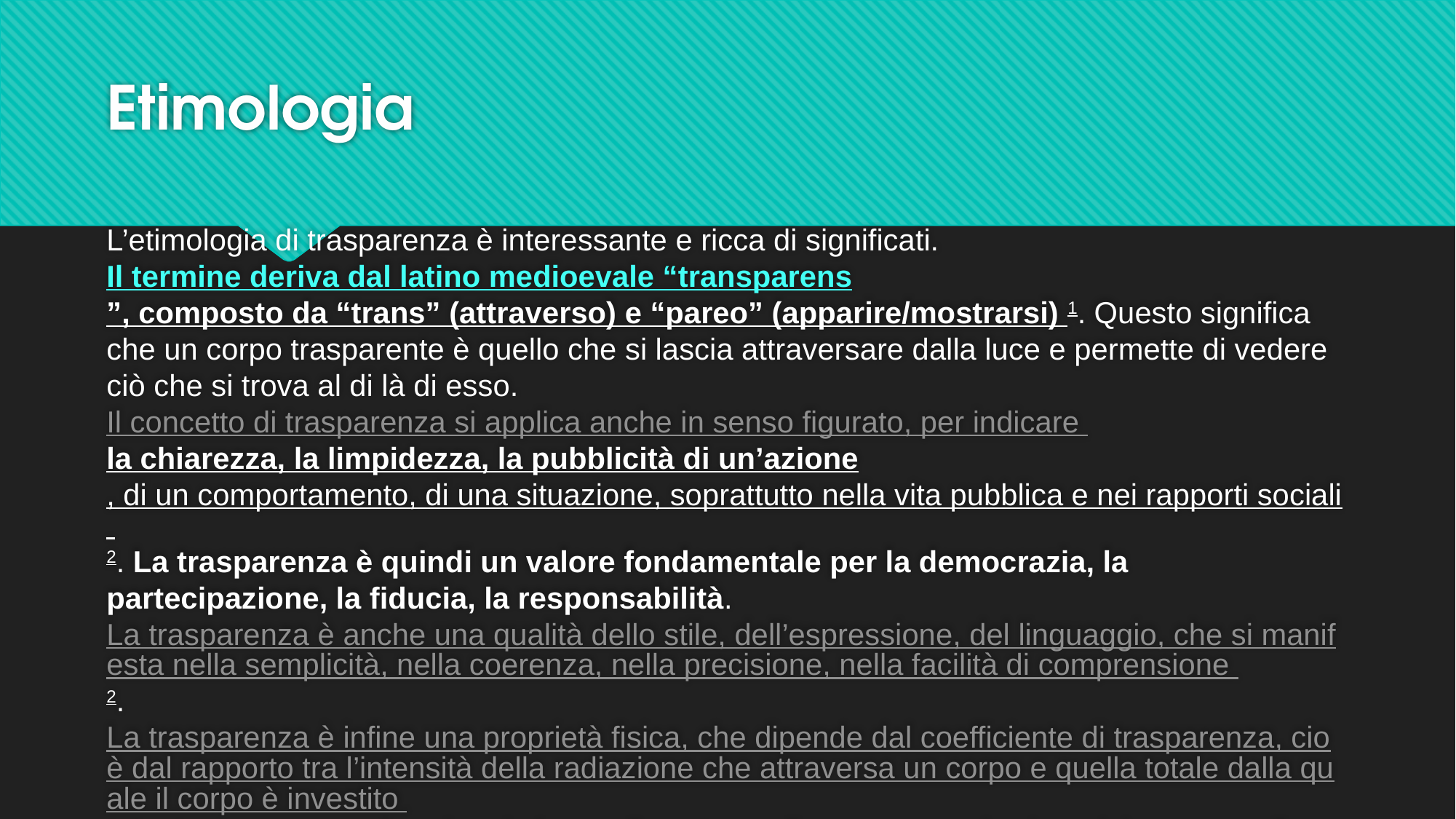

# Etimologia
L’etimologia di trasparenza è interessante e ricca di significati. Il termine deriva dal latino medioevale “transparens”, composto da “trans” (attraverso) e “pareo” (apparire/mostrarsi) 1. Questo significa che un corpo trasparente è quello che si lascia attraversare dalla luce e permette di vedere ciò che si trova al di là di esso. Il concetto di trasparenza si applica anche in senso figurato, per indicare la chiarezza, la limpidezza, la pubblicità di un’azione, di un comportamento, di una situazione, soprattutto nella vita pubblica e nei rapporti sociali 2. La trasparenza è quindi un valore fondamentale per la democrazia, la partecipazione, la fiducia, la responsabilità. La trasparenza è anche una qualità dello stile, dell’espressione, del linguaggio, che si manifesta nella semplicità, nella coerenza, nella precisione, nella facilità di comprensione 2. La trasparenza è infine una proprietà fisica, che dipende dal coefficiente di trasparenza, cioè dal rapporto tra l’intensità della radiazione che attraversa un corpo e quella totale dalla quale il corpo è investito 2. La trasparenza può variare in base alla natura, allo spessore, al colore del corpo, e alla lunghezza d’onda della radiazione. Spero di averti fornito una risposta esaustiva e utile. Se vuoi approfondire l’argomento, puoi consultare le fonti che ho usato per la mia ricerca web